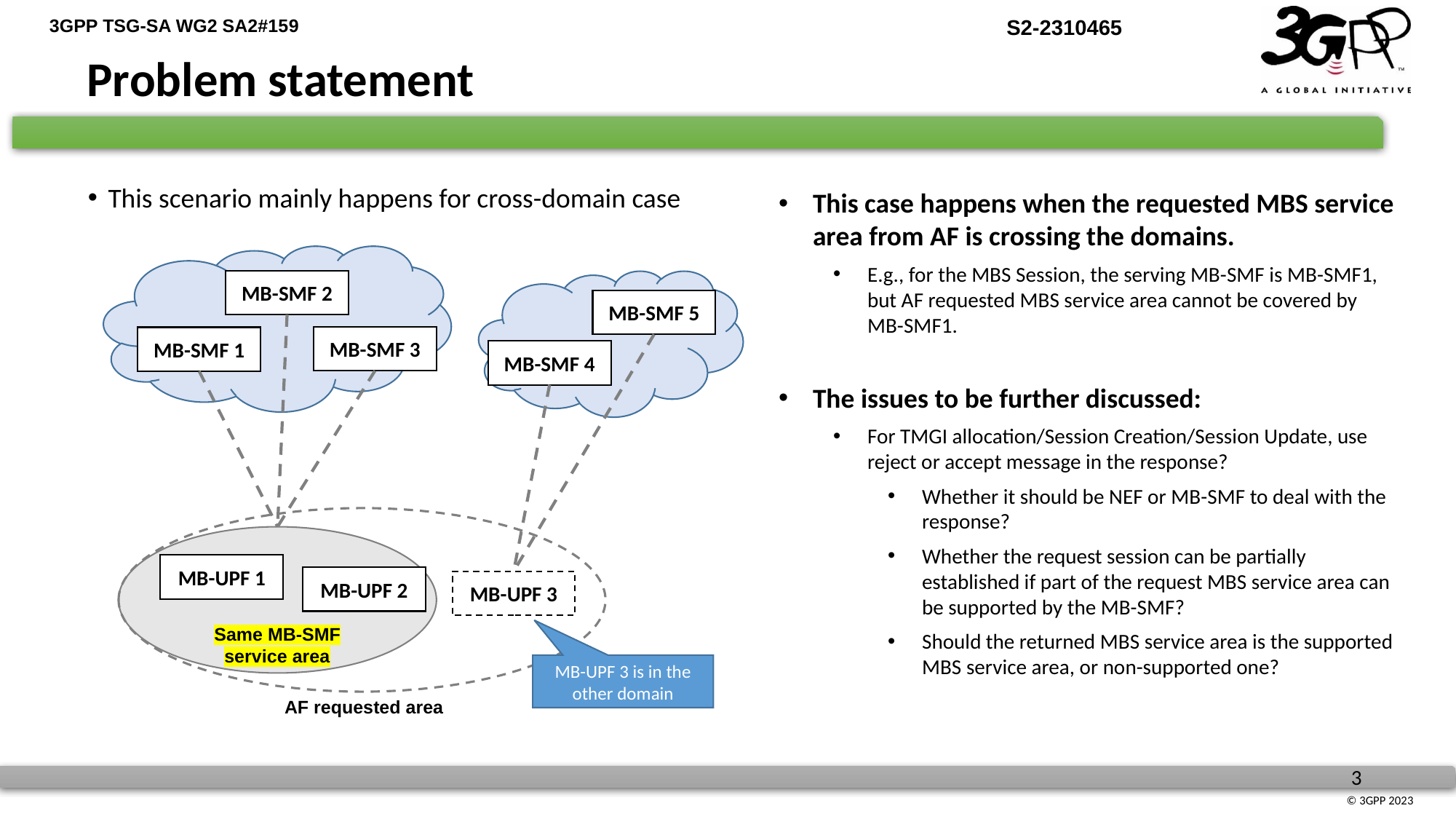

Problem statement
This scenario mainly happens for cross-domain case

This case happens when the requested MBS service area from AF is crossing the domains.
E.g., for the MBS Session, the serving MB-SMF is MB-SMF1, but AF requested MBS service area cannot be covered by MB-SMF1.

The issues to be further discussed:
For TMGI allocation/Session Creation/Session Update, use reject or accept message in the response?
Whether it should be NEF or MB-SMF to deal with the response?
Whether the request session can be partially established if part of the request MBS service area can be supported by the MB-SMF?
Should the returned MBS service area is the supported MBS service area, or non-supported one?

MB-SMF 2
MB-SMF 3
MB-SMF 1

MB-SMF 5
MB-SMF 4

MB-UPF 1
MB-UPF 2
MB-UPF 3
Same MB-SMF service area
MB-UPF 3 is in the other domain
AF requested area